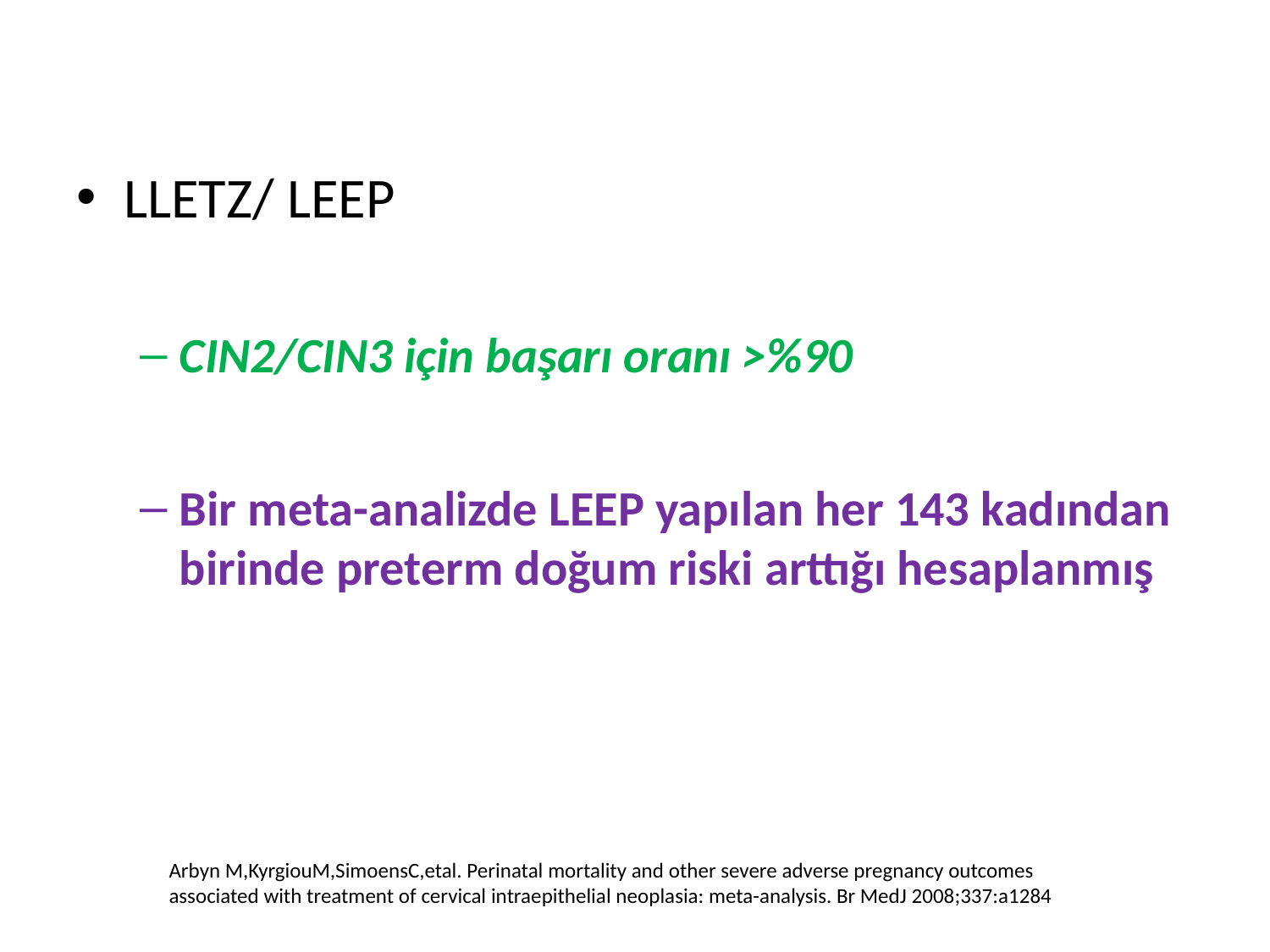

LLETZ/ LEEP

CIN2/CIN3 için başarı oranı >%90

Bir meta-analizde LEEP yapılan her 143 kadından birinde preterm doğum riski arttığı hesaplanmış
Arbyn M,KyrgiouM,SimoensC,etal. Perinatal mortality and other severe adverse pregnancy outcomes associated with treatment of cervical intraepithelial neoplasia: meta-analysis. Br MedJ 2008;337:a1284